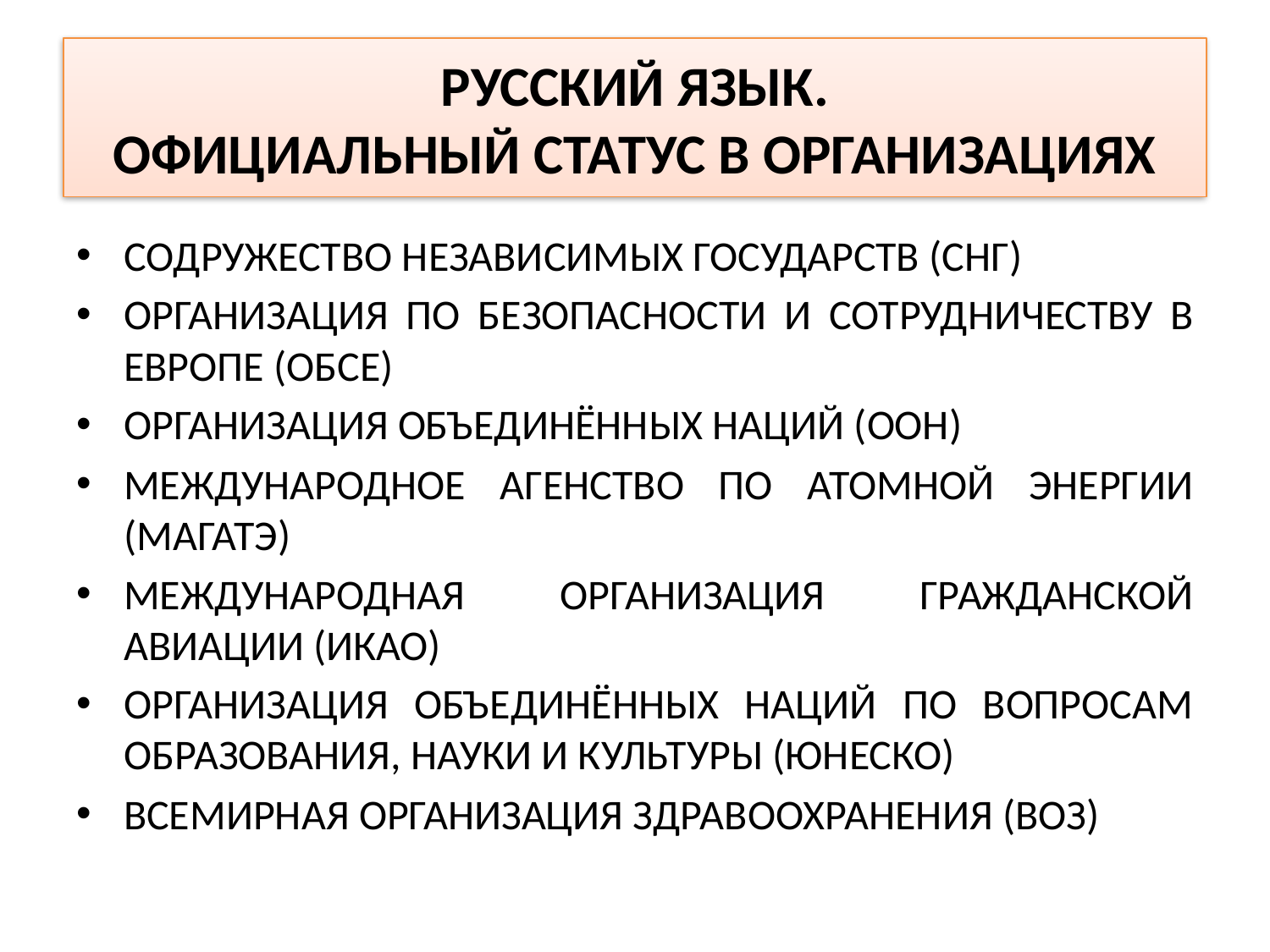

# РУССКИЙ ЯЗЫК. ОФИЦИАЛЬНЫЙ СТАТУС В ОРГАНИЗАЦИЯХ
СОДРУЖЕСТВО НЕЗАВИСИМЫХ ГОСУДАРСТВ (СНГ)
ОРГАНИЗАЦИЯ ПО БЕЗОПАСНОСТИ И СОТРУДНИЧЕСТВУ В ЕВРОПЕ (ОБСЕ)
ОРГАНИЗАЦИЯ ОБЪЕДИНЁННЫХ НАЦИЙ (ООН)
МЕЖДУНАРОДНОЕ АГЕНСТВО ПО АТОМНОЙ ЭНЕРГИИ (МАГАТЭ)
МЕЖДУНАРОДНАЯ ОРГАНИЗАЦИЯ ГРАЖДАНСКОЙ АВИАЦИИ (ИКАО)
ОРГАНИЗАЦИЯ ОБЪЕДИНЁННЫХ НАЦИЙ ПО ВОПРОСАМ ОБРАЗОВАНИЯ, НАУКИ И КУЛЬТУРЫ (ЮНЕСКО)
ВСЕМИРНАЯ ОРГАНИЗАЦИЯ ЗДРАВООХРАНЕНИЯ (ВОЗ)